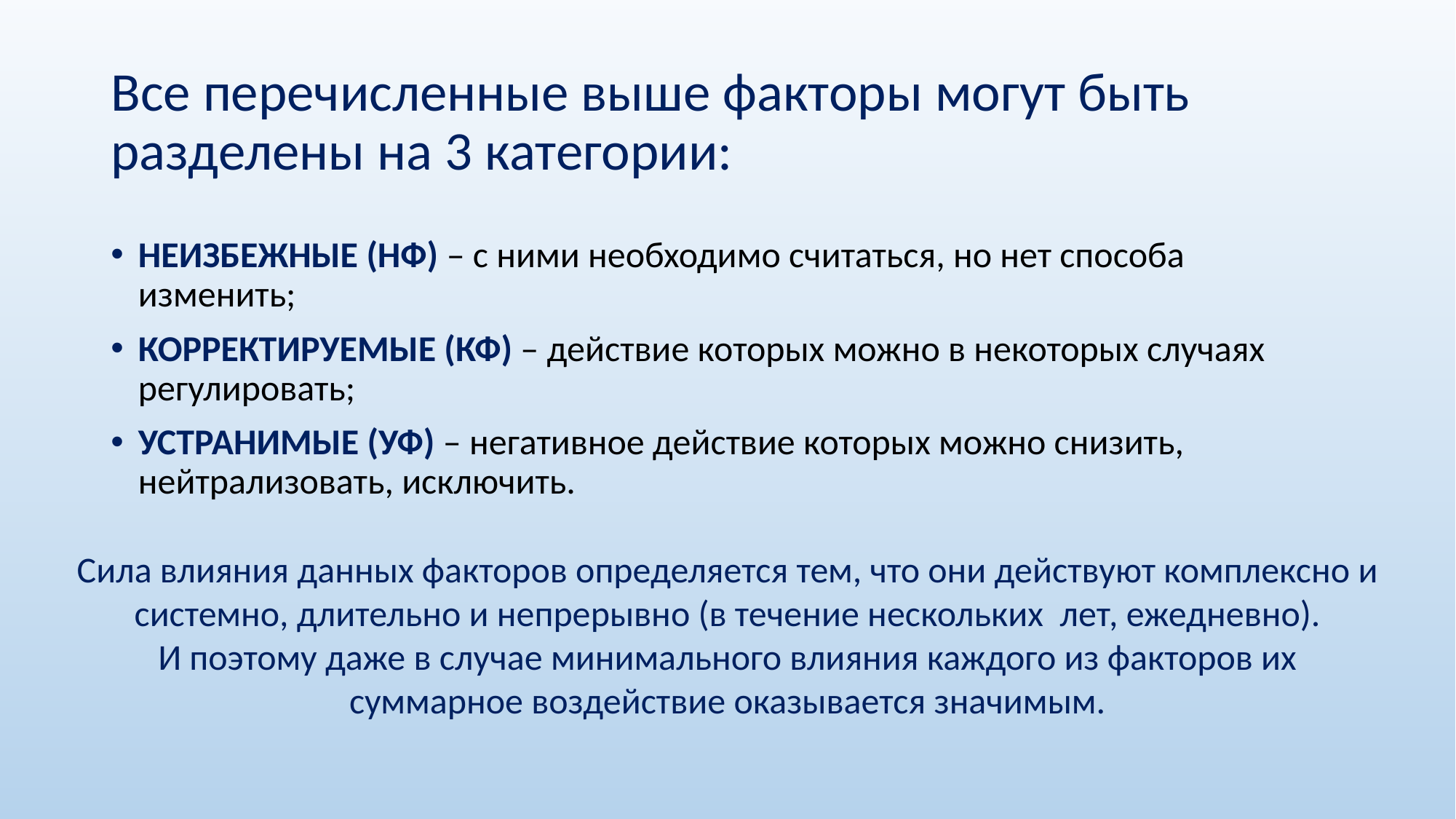

# Все перечисленные выше факторы могут быть разделены на 3 категории:
НЕИЗБЕЖНЫЕ (НФ) – с ними необходимо считаться, но нет способа изменить;
КОРРЕКТИРУЕМЫЕ (КФ) – действие которых можно в некоторых случаях регулировать;
УСТРАНИМЫЕ (УФ) – негативное действие которых можно снизить, нейтрализовать, исключить.

Сила влияния данных факторов определяется тем, что они действуют комплексно и системно, длительно и непрерывно (в течение нескольких  лет, ежедневно).
 И поэтому даже в случае минимального влияния каждого из факторов их
суммарное воздействие оказывается значимым.